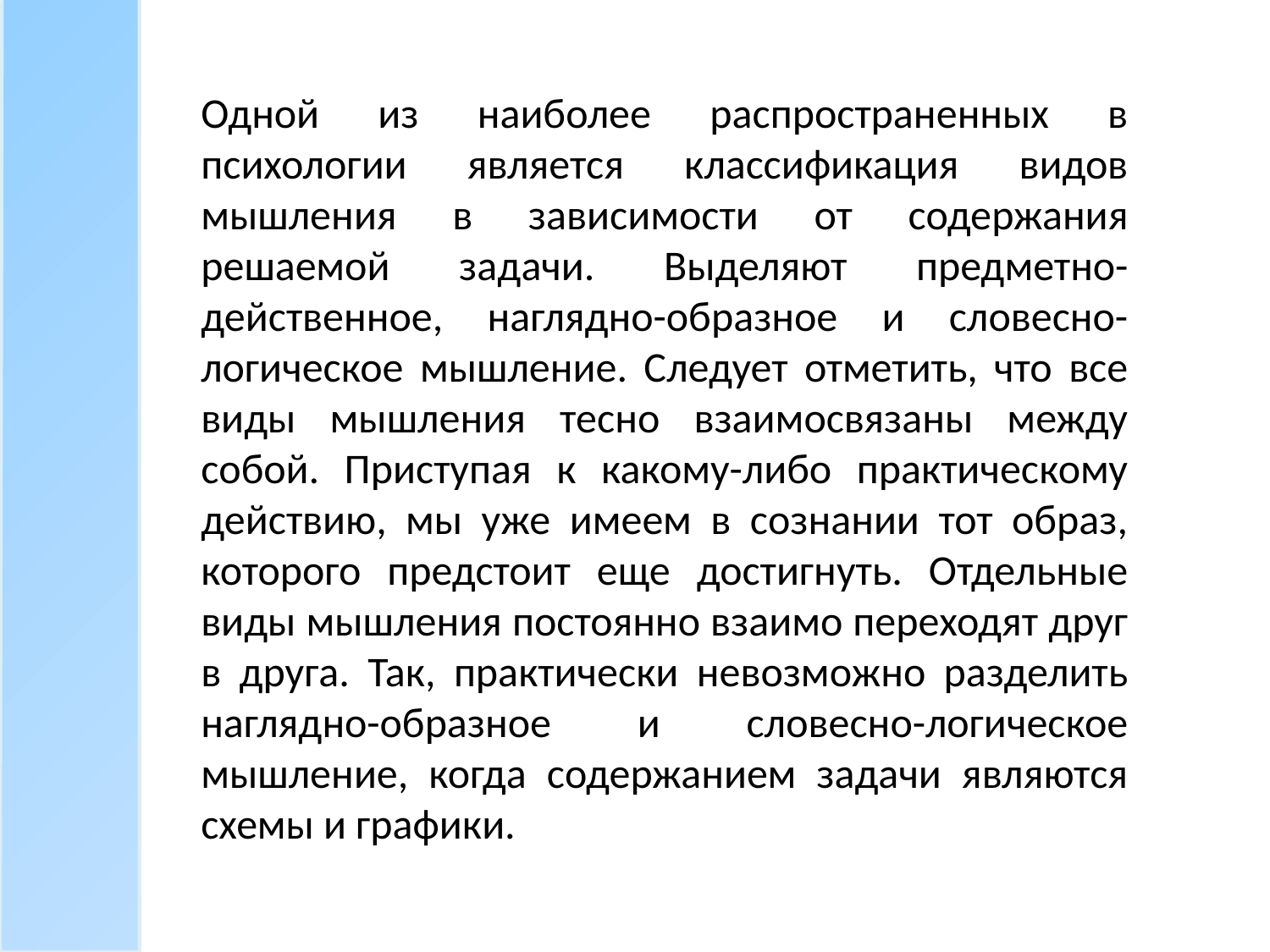

Одной из наиболее распространенных в психологии является классификация видов мышления в зависимости от содержания решаемой задачи. Выделяют предметно-действенное, наглядно-образное и словесно-логическое мышление. Следует отметить, что все виды мышления тесно взаимосвязаны между собой. Приступая к какому-либо практическому действию, мы уже имеем в сознании тот образ, которого предстоит еще достигнуть. Отдельные виды мышления постоянно взаимо переходят друг в друга. Так, практически невозможно разделить наглядно-образное и словесно-логическое мышление, когда содержанием задачи являются схемы и графики.